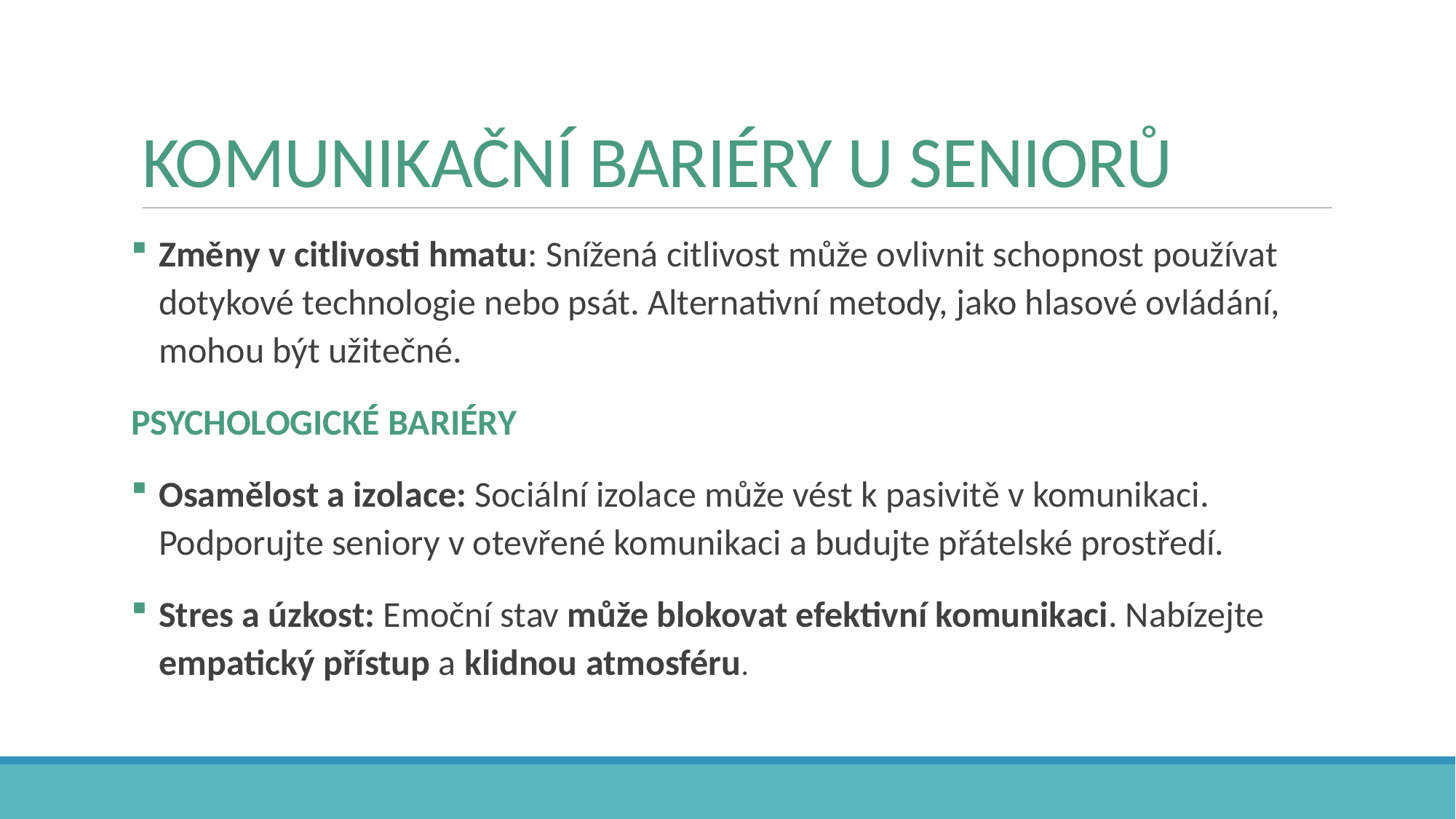

# KOMUNIKAČNÍ BARIÉRY U SENIORŮ
Změny v citlivosti hmatu: Snížená citlivost může ovlivnit schopnost používat dotykové technologie nebo psát. Alternativní metody, jako hlasové ovládání, mohou být užitečné.
PSYCHOLOGICKÉ BARIÉRY
Osamělost a izolace: Sociální izolace může vést k pasivitě v komunikaci. Podporujte seniory v otevřené komunikaci a budujte přátelské prostředí.
Stres a úzkost: Emoční stav může blokovat efektivní komunikaci. Nabízejte empatický přístup a klidnou atmosféru.